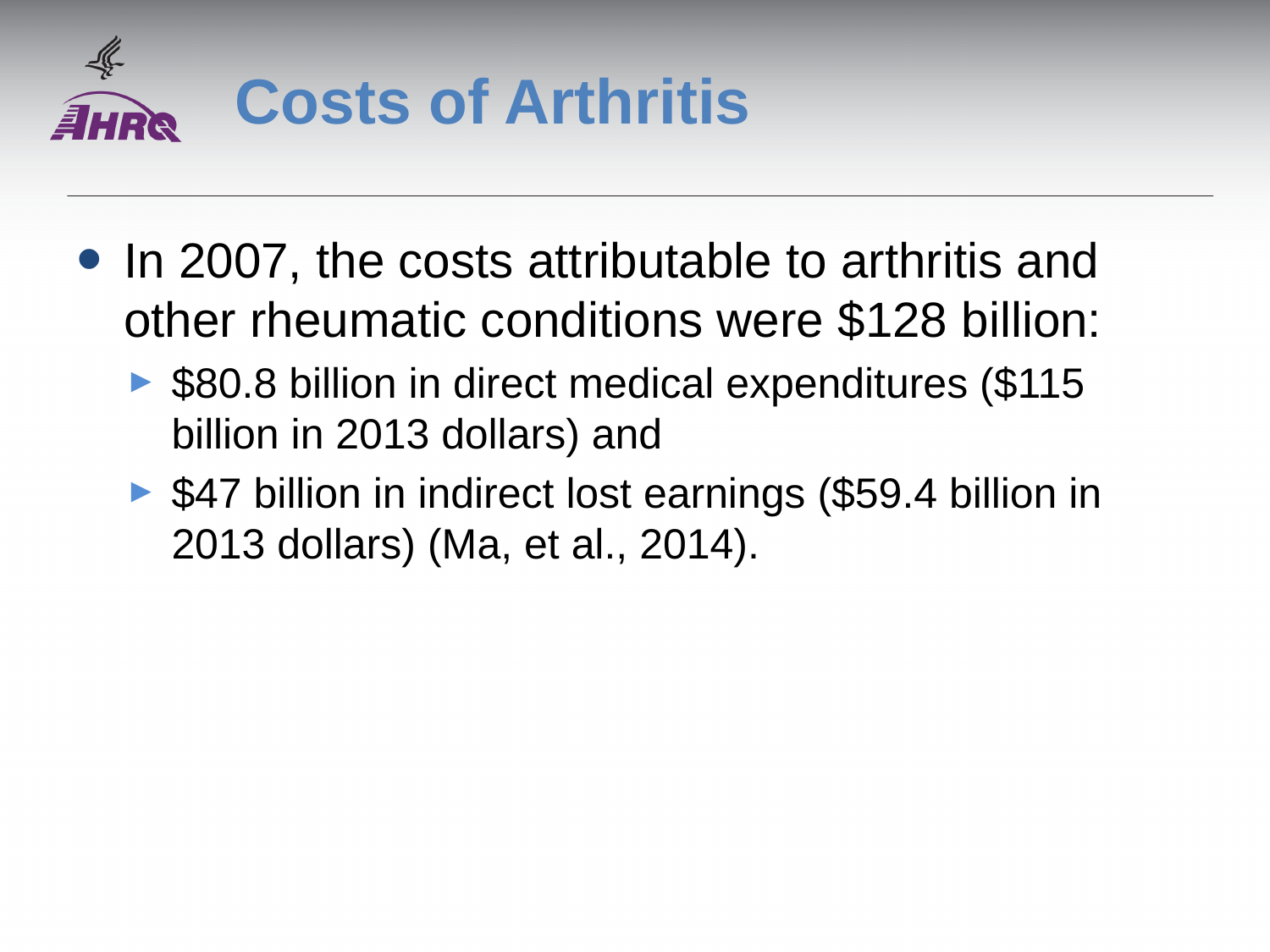

# Costs of Arthritis
In 2007, the costs attributable to arthritis and other rheumatic conditions were $128 billion:
$80.8 billion in direct medical expenditures ($115 billion in 2013 dollars) and
$47 billion in indirect lost earnings ($59.4 billion in 2013 dollars) (Ma, et al., 2014).